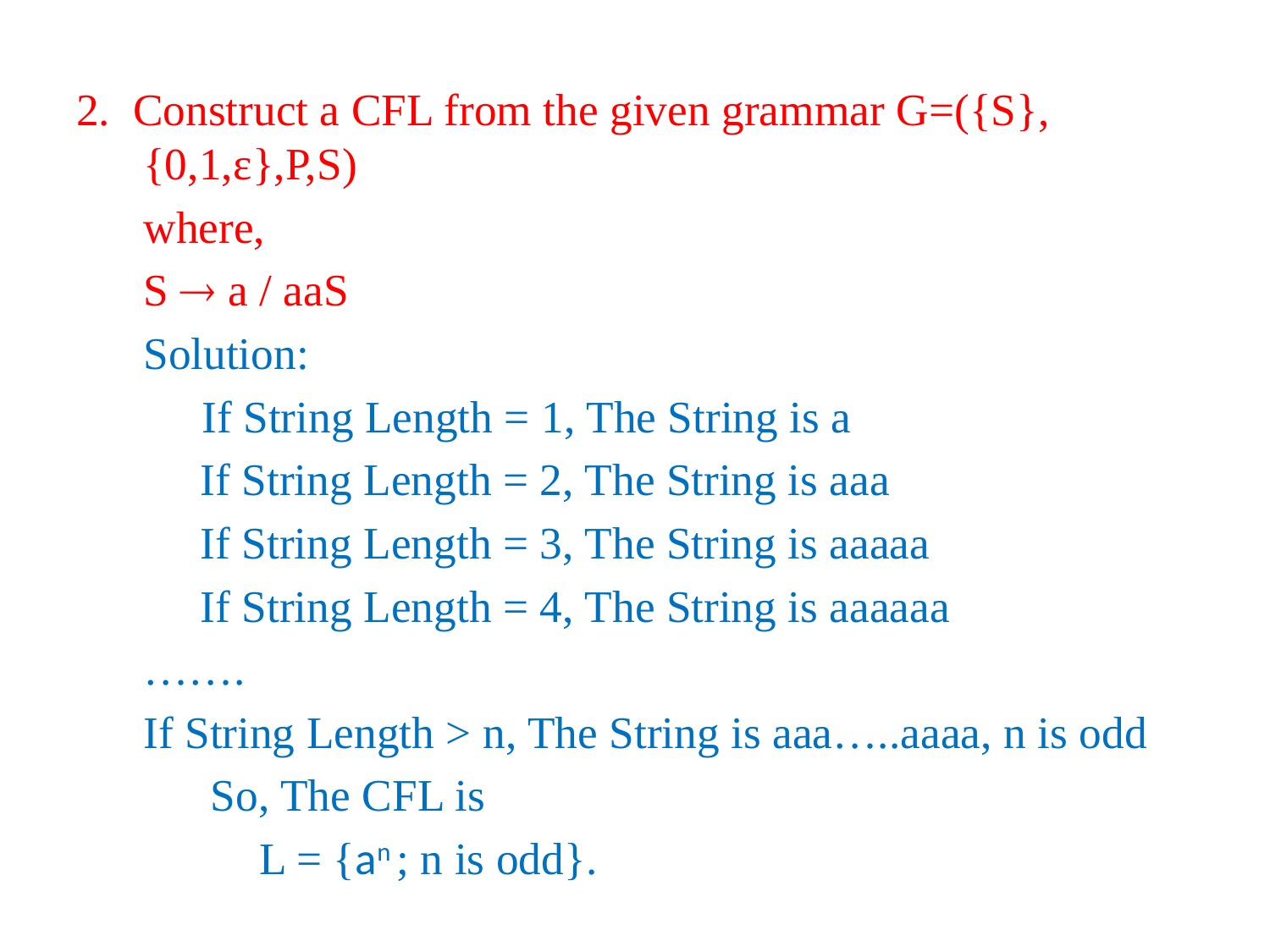

2.  Construct a CFL from the given grammar G=({S},{0,1,ε},P,S)
	where,
		S → a / aaS
	Solution:
           If String Length = 1, The String is a
	     If String Length = 2, The String is aaa
	     If String Length = 3, The String is aaaaa
	     If String Length = 4, The String is aaaaaa
		…….
		If String Length > n, The String is aaa…..aaaa, n is odd
	So, The CFL is
                L = {an ; n is odd}.